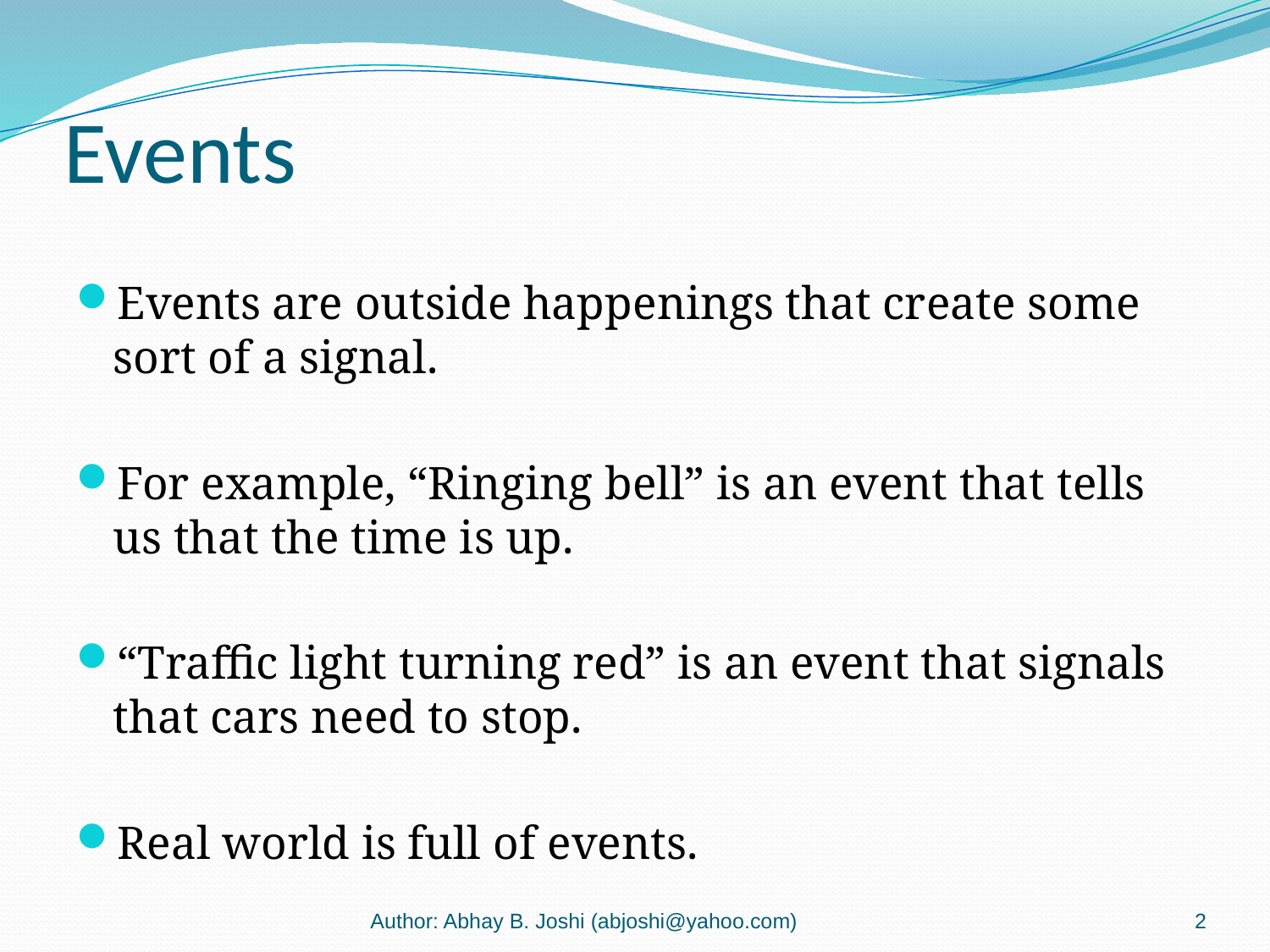

# Events
Events are outside happenings that create some sort of a signal.

For example, “Ringing bell” is an event that tells us that the time is up.

“Traffic light turning red” is an event that signals that cars need to stop.

Real world is full of events.
Author: Abhay B. Joshi (abjoshi@yahoo.com)
2